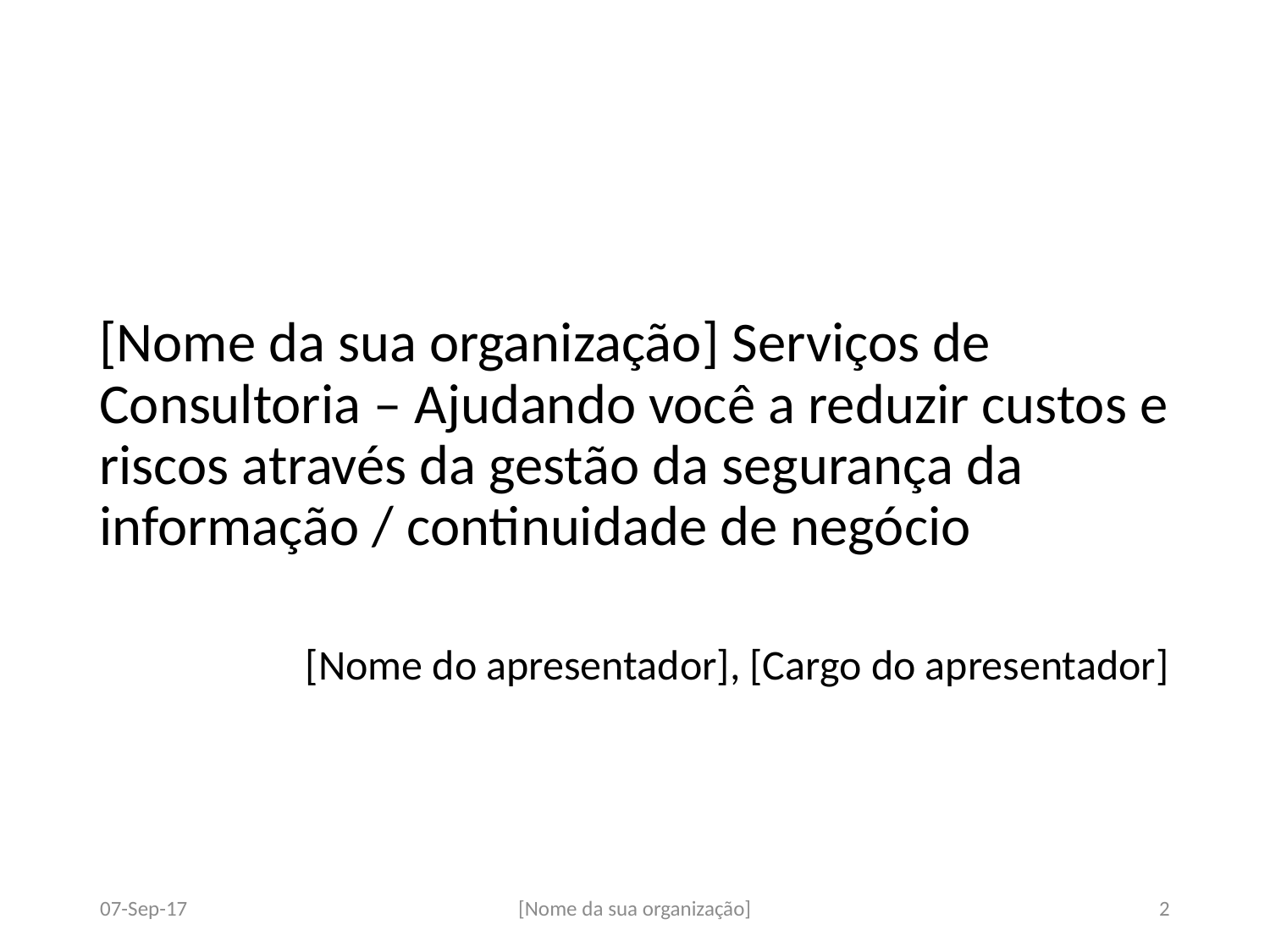

# [Nome da sua organização] Serviços de Consultoria – Ajudando você a reduzir custos e riscos através da gestão da segurança da informação / continuidade de negócio
[Nome do apresentador], [Cargo do apresentador]
07-Sep-17
[Nome da sua organização]
2